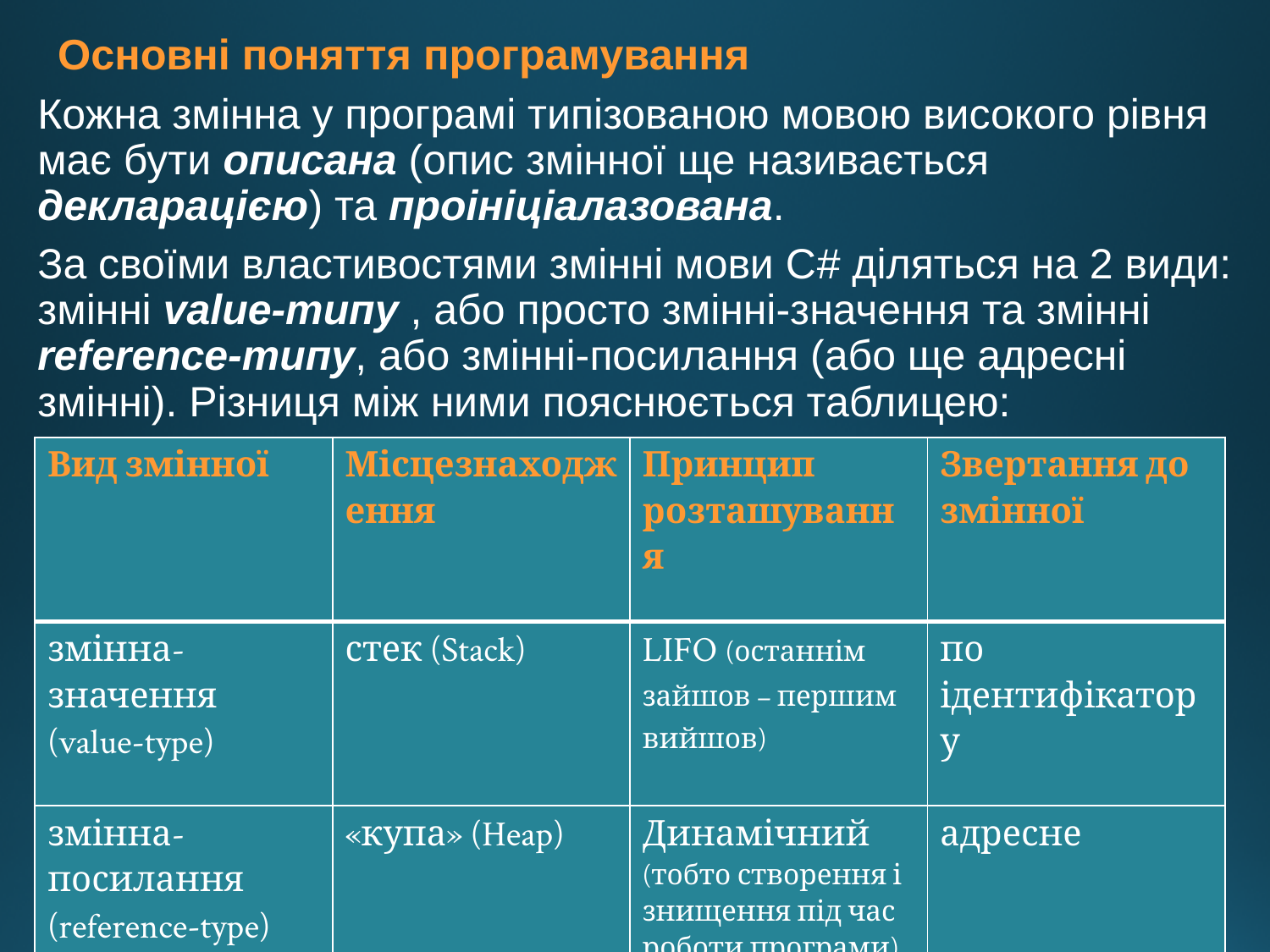

# Основні поняття програмування
Кожна змінна у програмі типізованою мовою високого рівня має бути описана (опис змінної ще називається декларацією) та проініціалазована.
За своїми властивостями змінні мови С# діляться на 2 види: змінні value-типу , або просто змінні-значення та змінні reference-типу, або змінні-посилання (або ще адресні змінні). Різниця між ними пояснюється таблицею:

| Вид змінної | Місцезнаходження | Принцип розташування | Звертання до змінної |
| --- | --- | --- | --- |
| змінна-значення (value-type) | стек (Stack) | LIFO (останнім зайшов – першим вийшов) | по ідентифікатору |
| змінна-посилання (reference-type) | «купа» (Heap) | Динамічний (тобто створення і знищення під час роботи програми) | адресне |